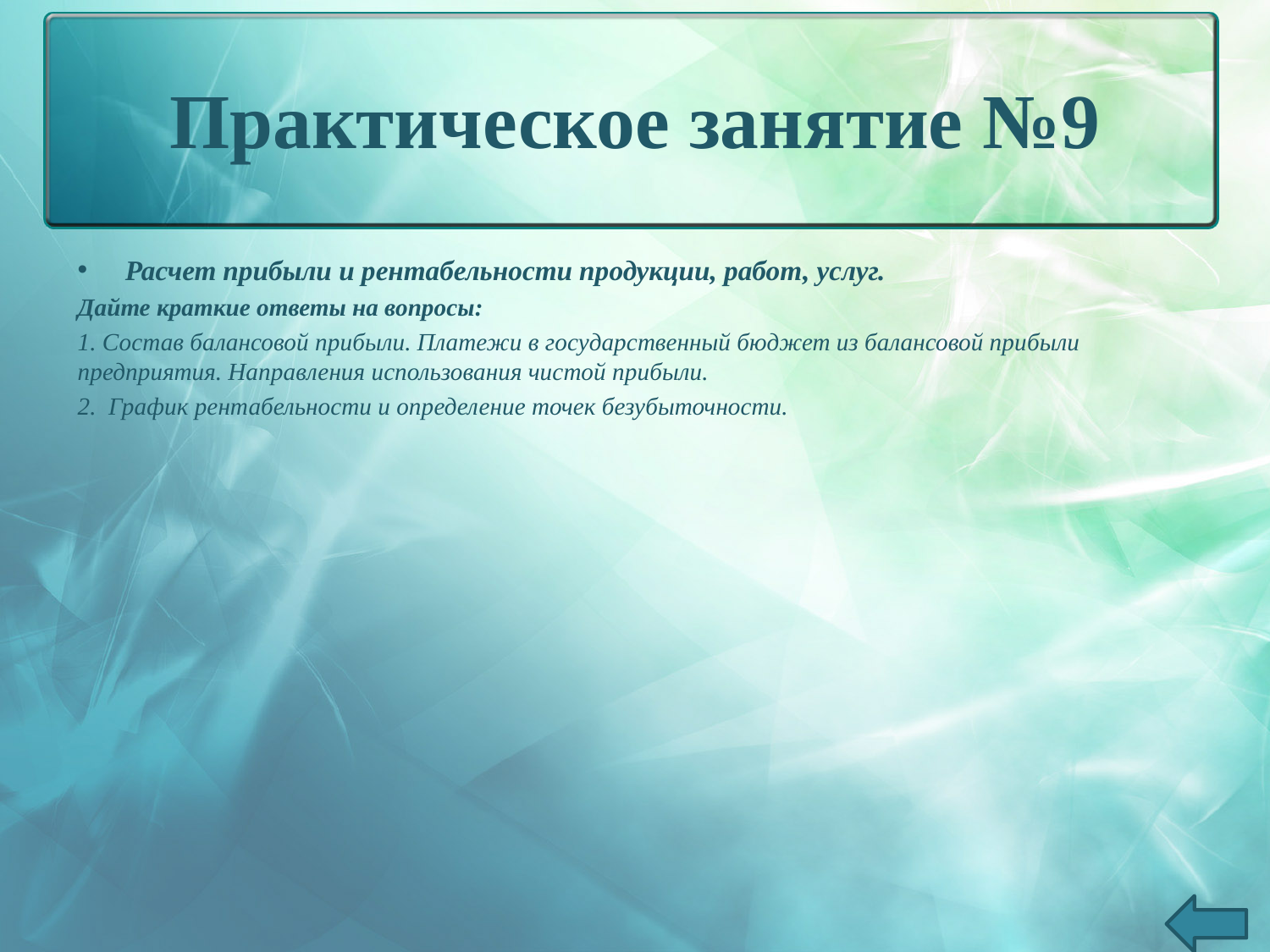

# Практическое занятие №9
Расчет прибыли и рентабельности продукции, работ, услуг.
Дайте краткие ответы на вопросы:
1. Состав балансовой прибыли. Платежи в государственный бюджет из балансовой прибыли предприятия. Направления использования чистой прибыли.
2.  График рентабельности и определение точек безубыточности.